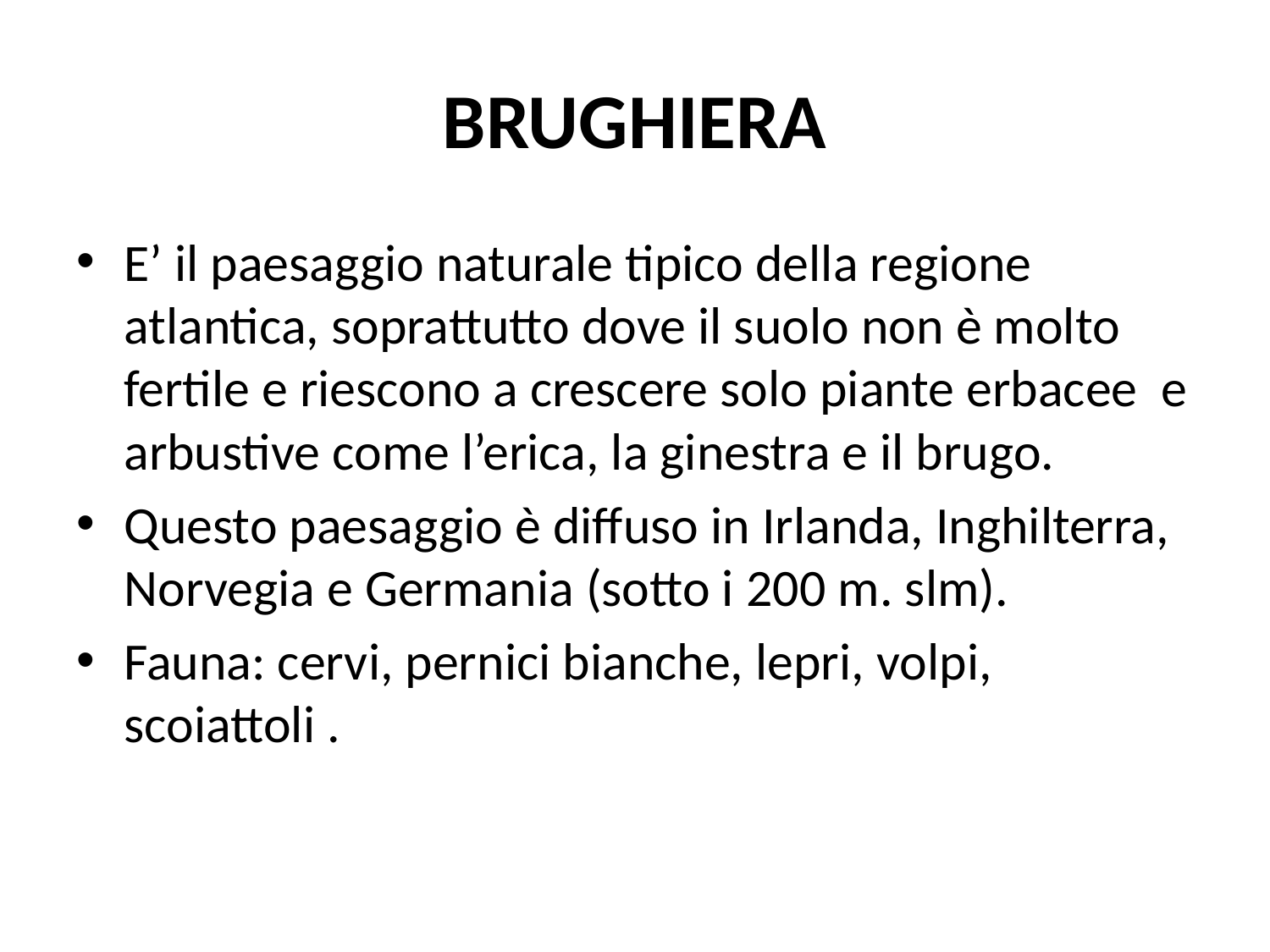

# BRUGHIERA
E’ il paesaggio naturale tipico della regione atlantica, soprattutto dove il suolo non è molto fertile e riescono a crescere solo piante erbacee  e arbustive come l’erica, la ginestra e il brugo.
Questo paesaggio è diffuso in Irlanda, Inghilterra, Norvegia e Germania (sotto i 200 m. slm).
Fauna: cervi, pernici bianche, lepri, volpi, scoiattoli .